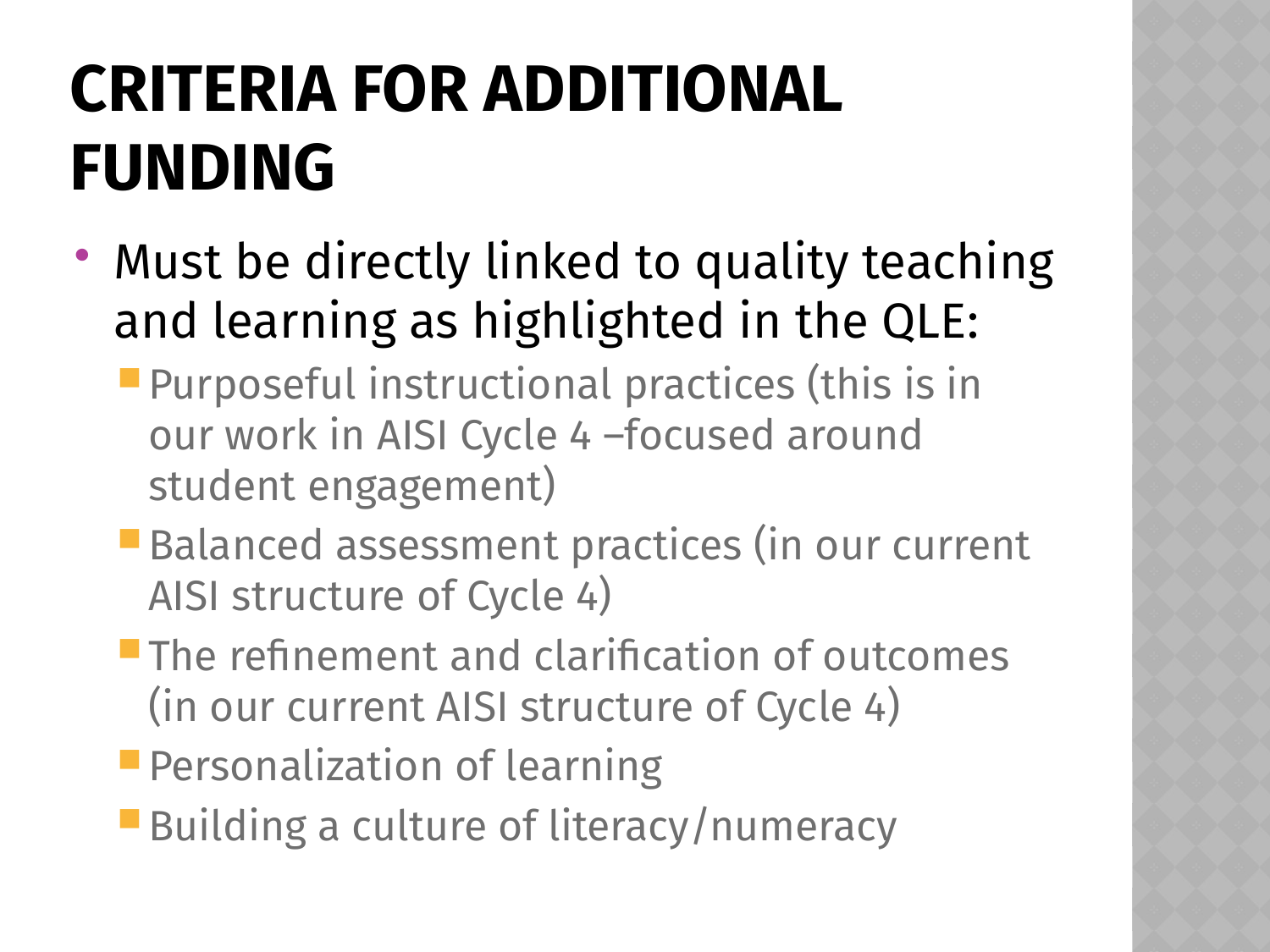

# Criteria for additional funding
Must be directly linked to quality teaching and learning as highlighted in the QLE:
Purposeful instructional practices (this is in our work in AISI Cycle 4 –focused around student engagement)
Balanced assessment practices (in our current AISI structure of Cycle 4)
The refinement and clarification of outcomes (in our current AISI structure of Cycle 4)
Personalization of learning
Building a culture of literacy/numeracy